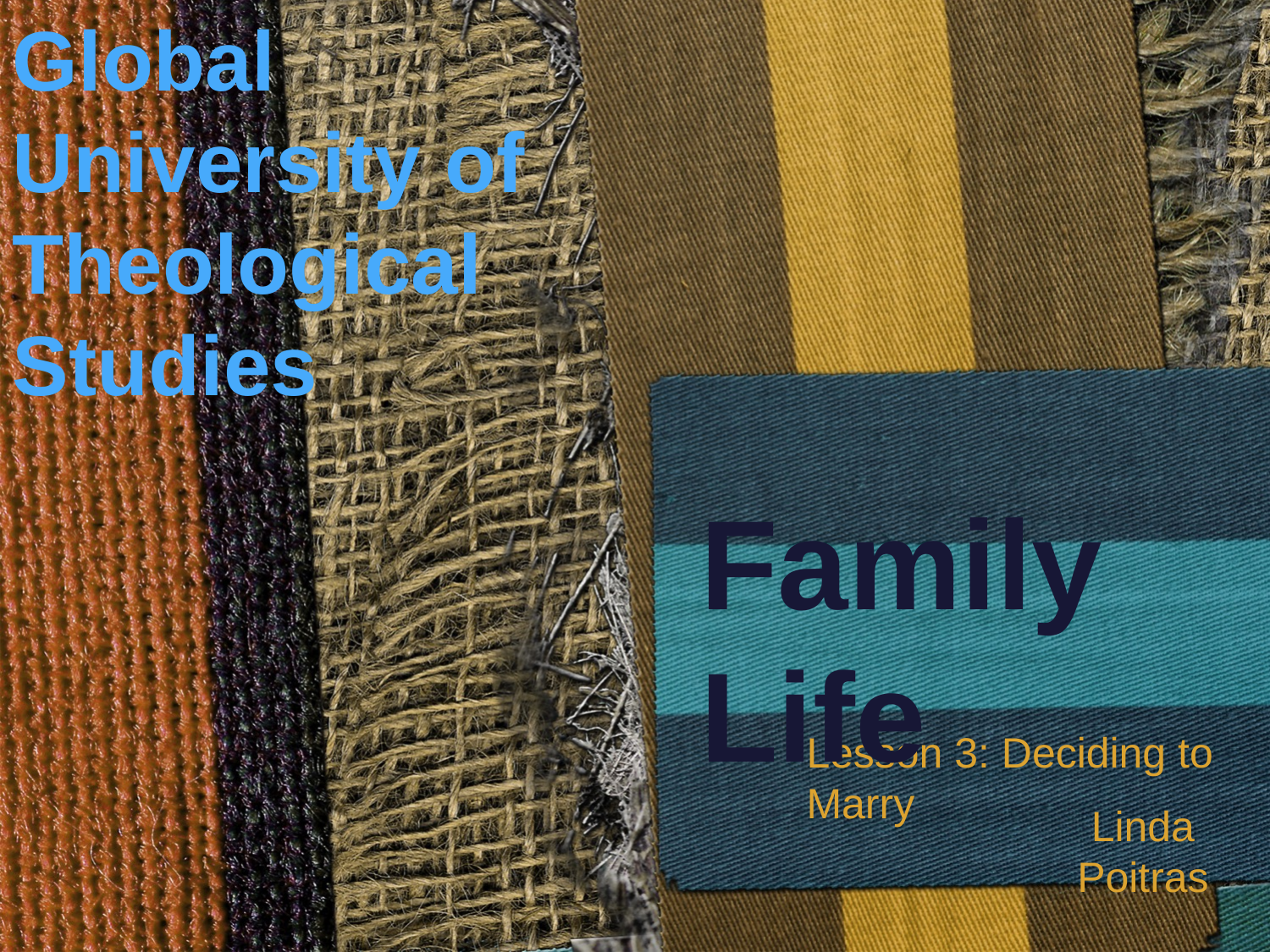

Global University of Theological Studies
# Family Life
Lesson 3: Deciding to Marry
Linda Poitras